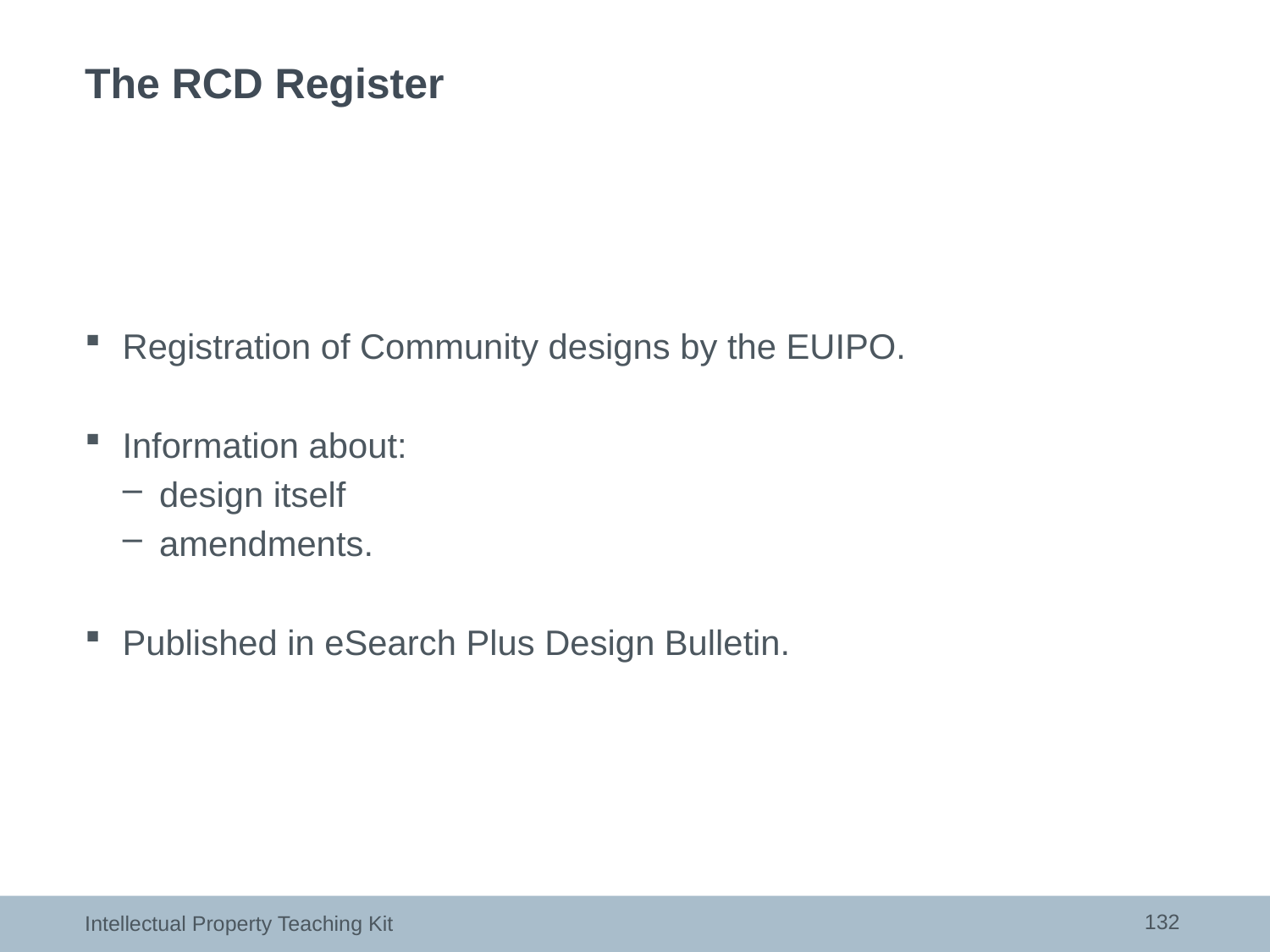

# The RCD Register

Registration of Community designs by the EUIPO.

Information about:
design itself
amendments.

Published in eSearch Plus Design Bulletin.
132
Intellectual Property Teaching Kit